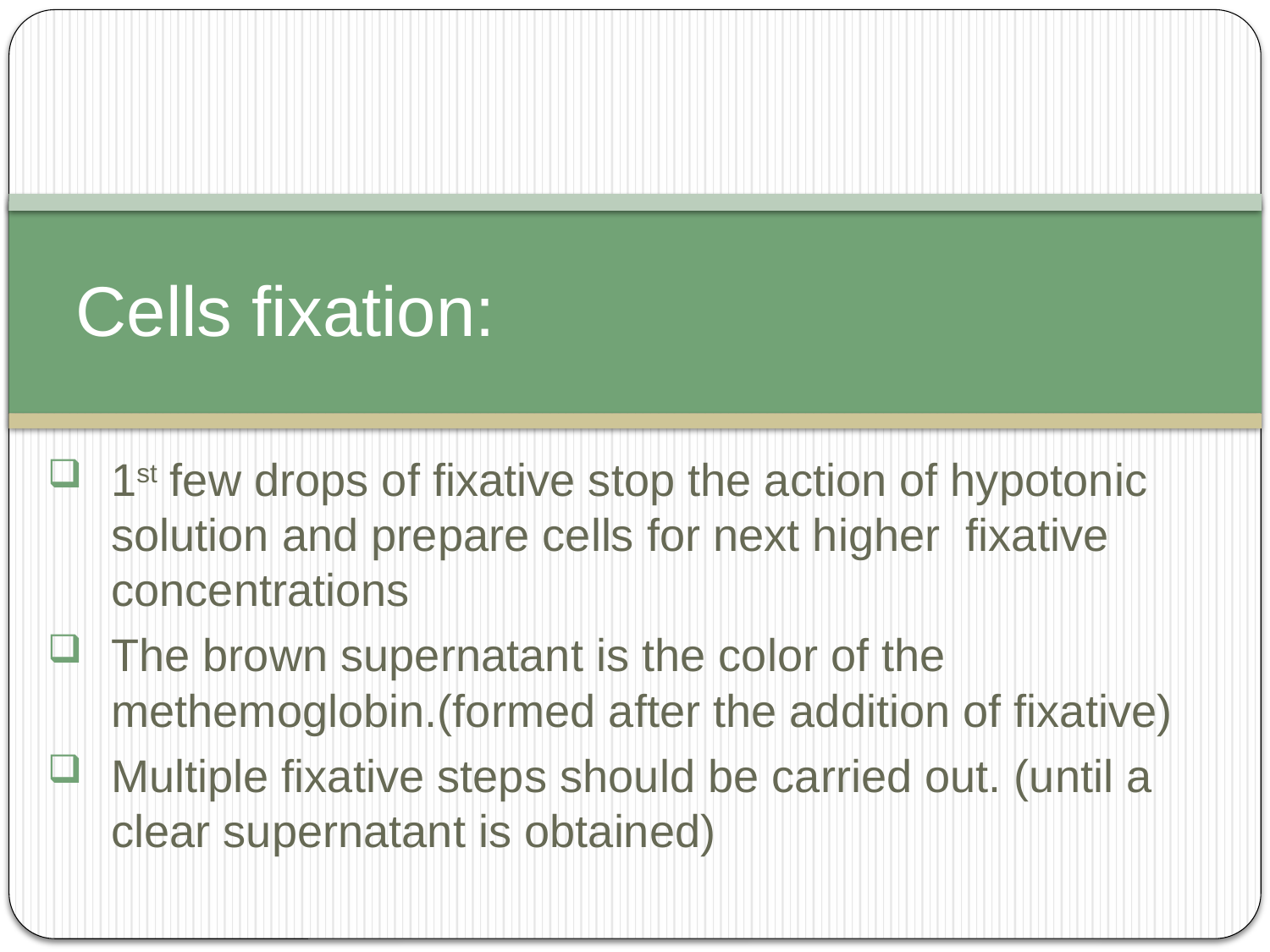

# Cells fixation:
1st few drops of fixative stop the action of hypotonic solution and prepare cells for next higher  fixative concentrations
The brown supernatant is the color of the methemoglobin.(formed after the addition of fixative)
Multiple fixative steps should be carried out. (until a clear supernatant is obtained)